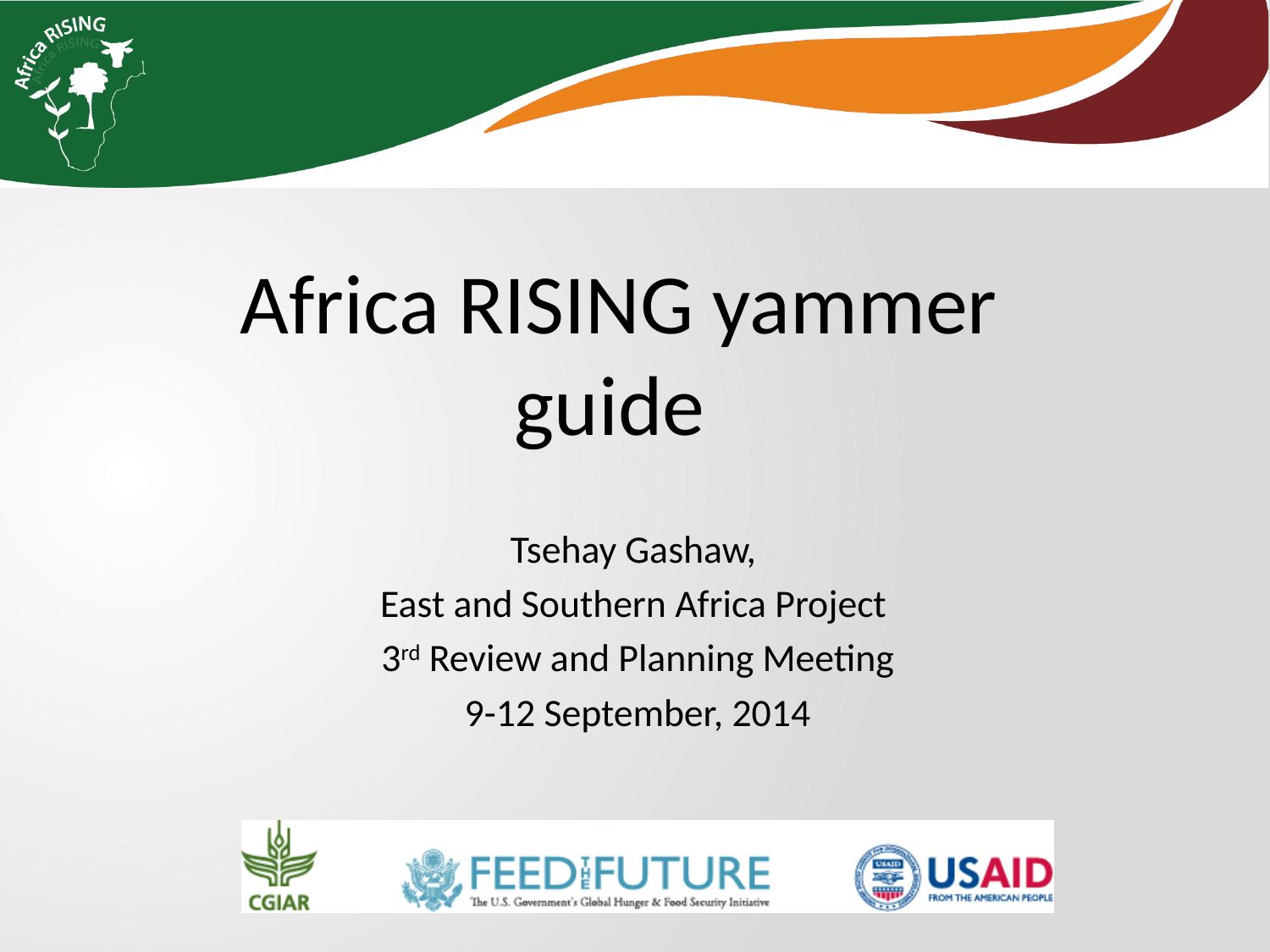

Africa RISING yammer guide
Tsehay Gashaw,
East and Southern Africa Project
3rd Review and Planning Meeting
9-12 September, 2014